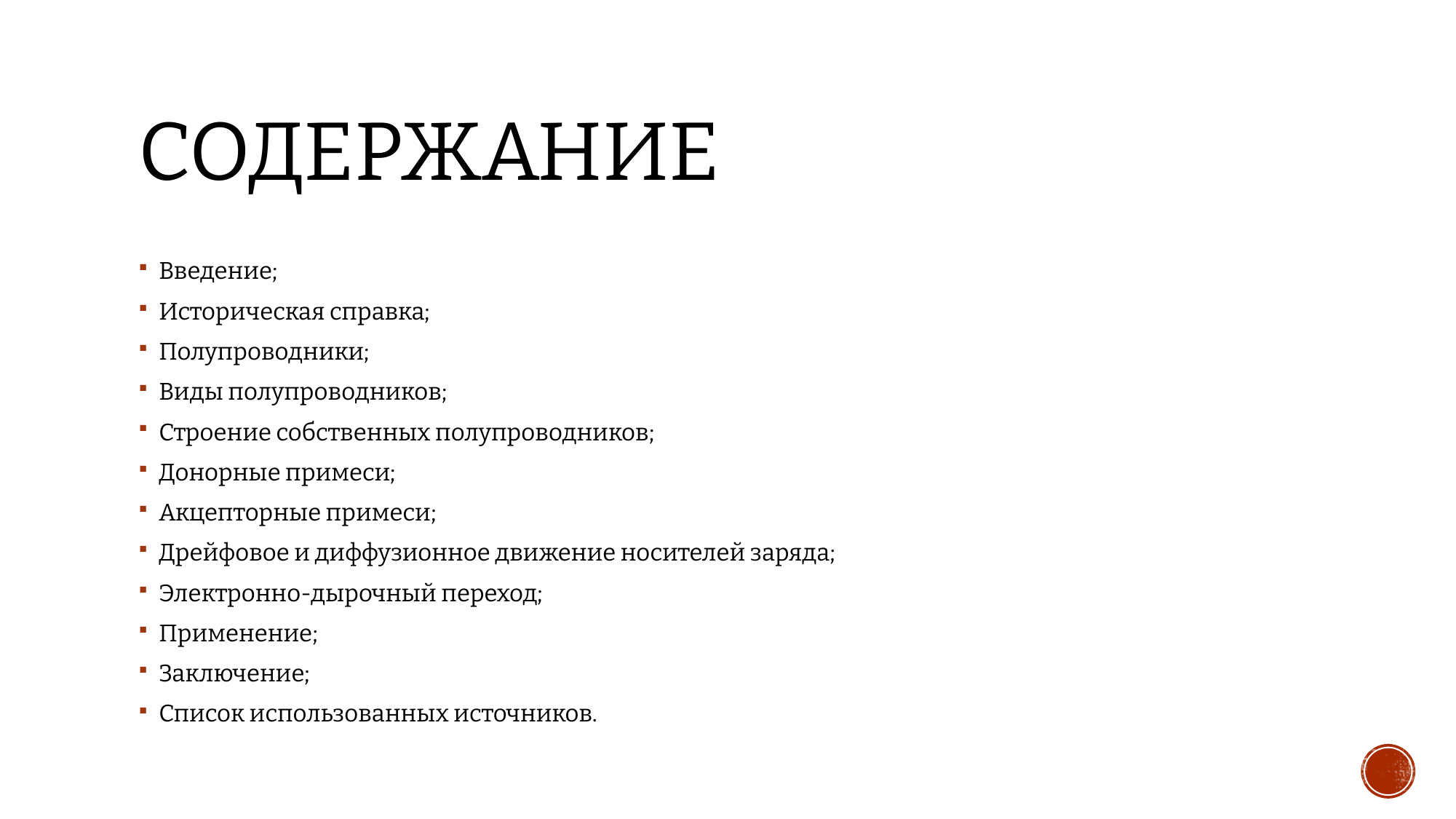

# Содержание
Введение;
Историческая справка;
Полупроводники;
Виды полупроводников;
Строение собственных полупроводников;
Донорные примеси;
Акцепторные примеси;
Дрейфовое и диффузионное движение носителей заряда;
Электронно-дырочный переход;
Применение;
Заключение;
Список использованных источников.